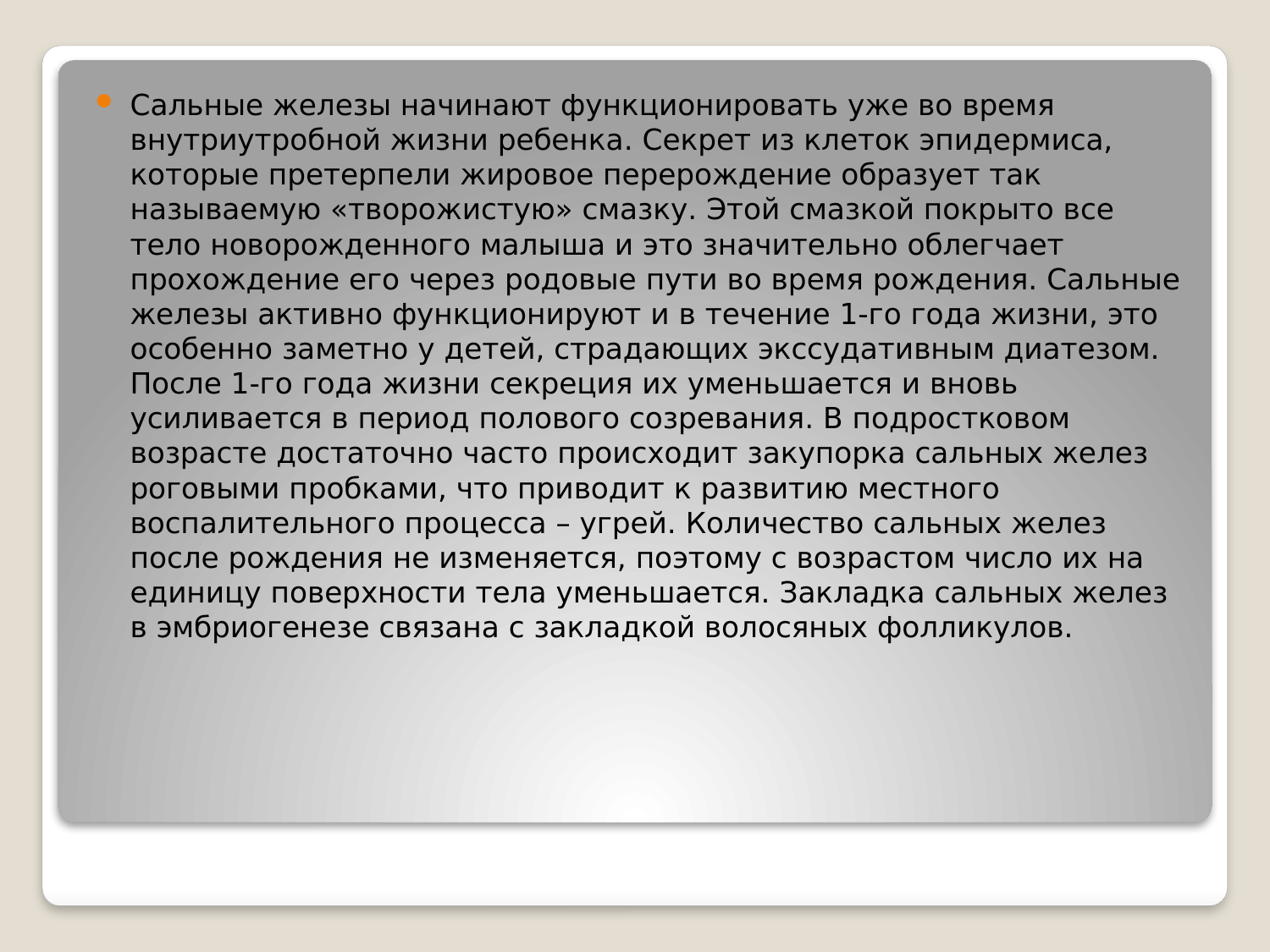

Сальные железы начинают функционировать уже во время внутриутробной жизни ребенка. Секрет из клеток эпидермиса, которые претерпели жировое перерождение образует так называемую «творожистую» смазку. Этой смазкой покрыто все тело новорожденного малыша и это значительно облегчает прохождение его через родовые пути во время рождения. Сальные железы активно функционируют и в течение 1-го года жизни, это особенно заметно у детей, страдающих экссудативным диатезом. После 1-го года жизни секреция их уменьшается и вновь усиливается в период полового созревания. В подростковом возрасте достаточно часто происходит закупорка сальных желез роговыми пробками, что приводит к развитию местного воспалительного процесса – угрей. Количество сальных желез после рождения не изменяется, поэтому с возрастом число их на единицу поверхности тела уменьшается. Закладка сальных желез в эмбриогенезе связана с закладкой волосяных фолликулов.
#